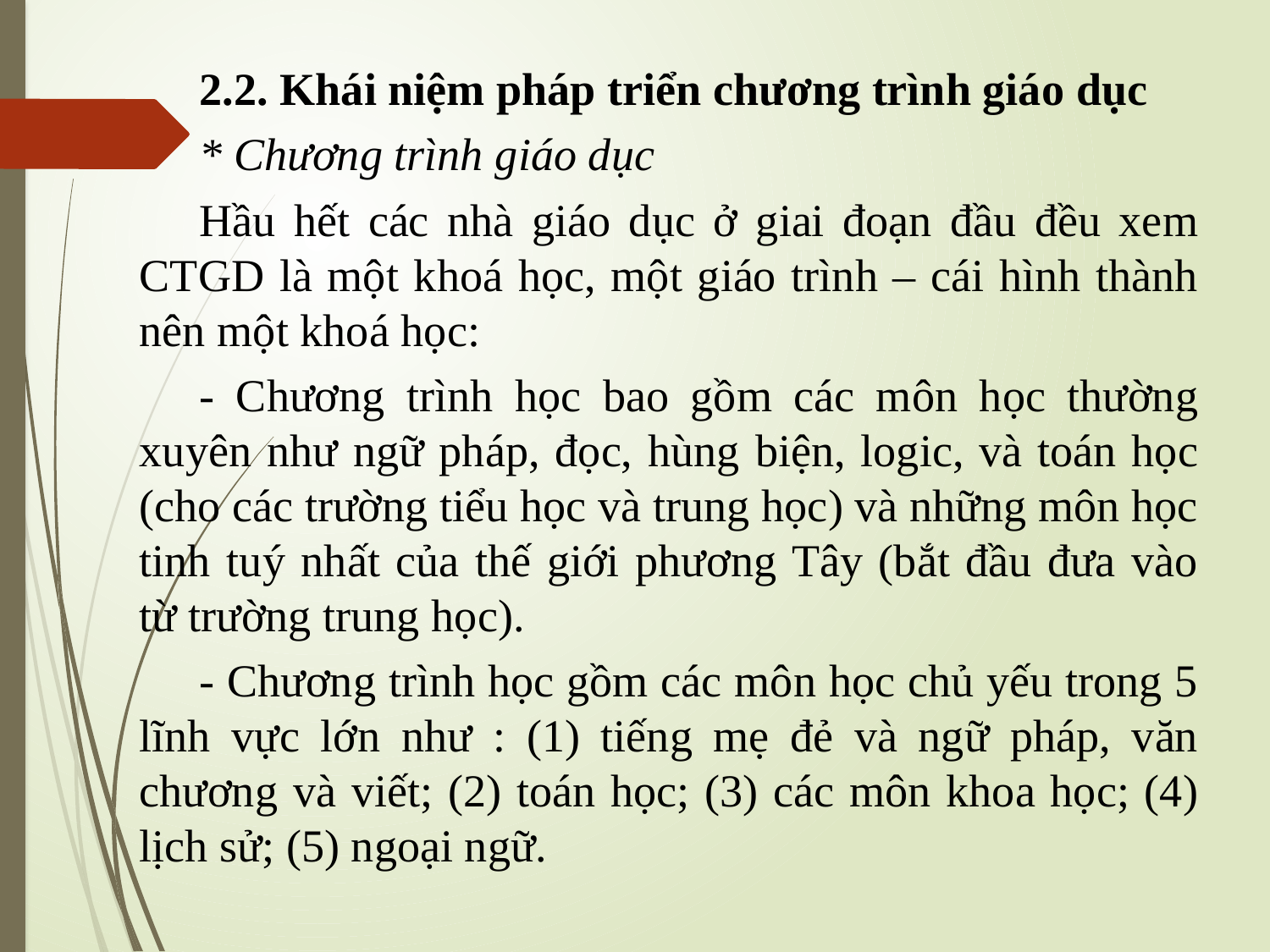

2.2. Khái niệm pháp triển chương trình giáo dục
* Chương trình giáo dục
Hầu hết các nhà giáo dục ở giai đoạn đầu đều xem CTGD là một khoá học, một giáo trình – cái hình thành nên một khoá học:
- Chương trình học bao gồm các môn học thường xuyên như ngữ pháp, đọc, hùng biện, logic, và toán học (cho các trường tiểu học và trung học) và những môn học tinh tuý nhất của thế giới phương Tây (bắt đầu đưa vào từ trường trung học).
- Chương trình học gồm các môn học chủ yếu trong 5 lĩnh vực lớn như : (1) tiếng mẹ đẻ và ngữ pháp, văn chương và viết; (2) toán học; (3) các môn khoa học; (4) lịch sử; (5) ngoại ngữ.